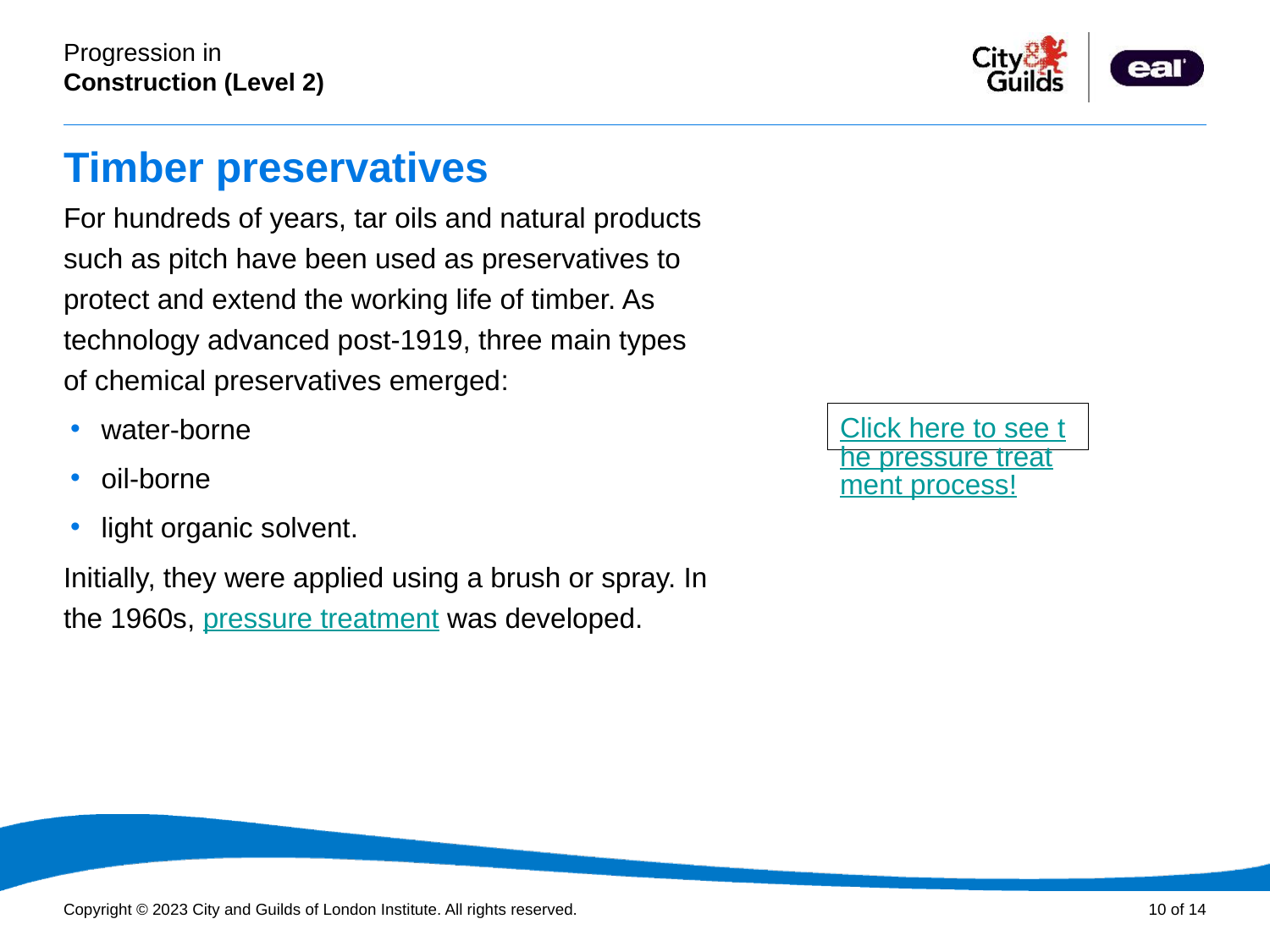

# Timber preservatives
For hundreds of years, tar oils and natural products such as pitch have been used as preservatives to protect and extend the working life of timber. As technology advanced post-1919, three main types of chemical preservatives emerged:
water-borne
oil-borne
light organic solvent.
Initially, they were applied using a brush or spray. In the 1960s, pressure treatment was developed.
Click here to see the pressure treatment process!